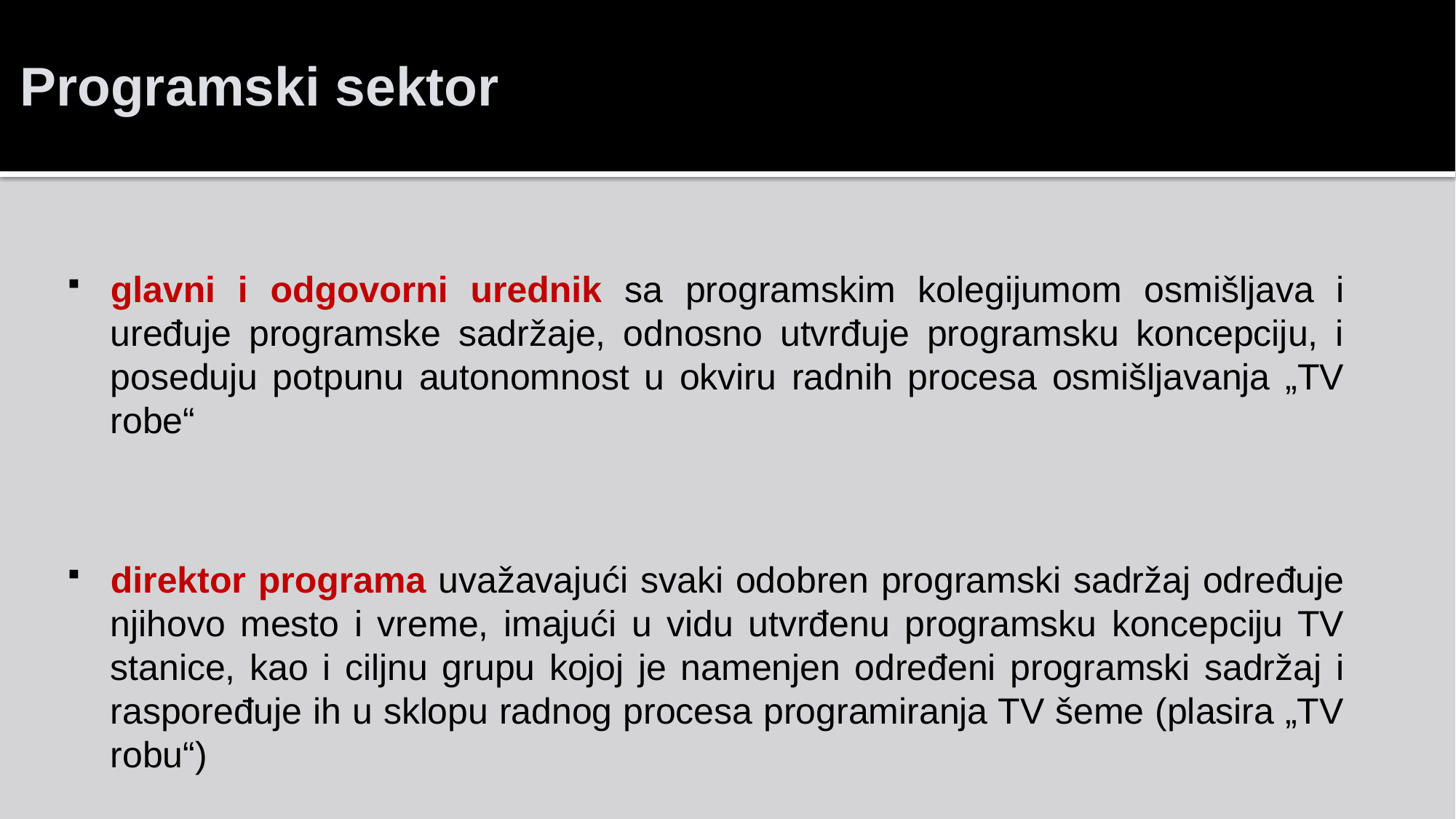

# Programski sektor

glavni i odgovorni urednik sa programskim kolegijumom osmišljava i uređuje programske sadržaje, odnosno utvrđuje programsku koncepciju, i poseduju potpunu autonomnost u okviru radnih procesa osmišljavanja „TV robe“

direktor programa uvažavajući svaki odobren programski sadržaj određuje njihovo mesto i vreme, imajući u vidu utvrđenu programsku koncepciju TV stanice, kao i ciljnu grupu kojoj je namenjen određeni programski sadržaj i raspoređuje ih u sklopu radnog procesa programiranja TV šeme (plasira „TV robu“)